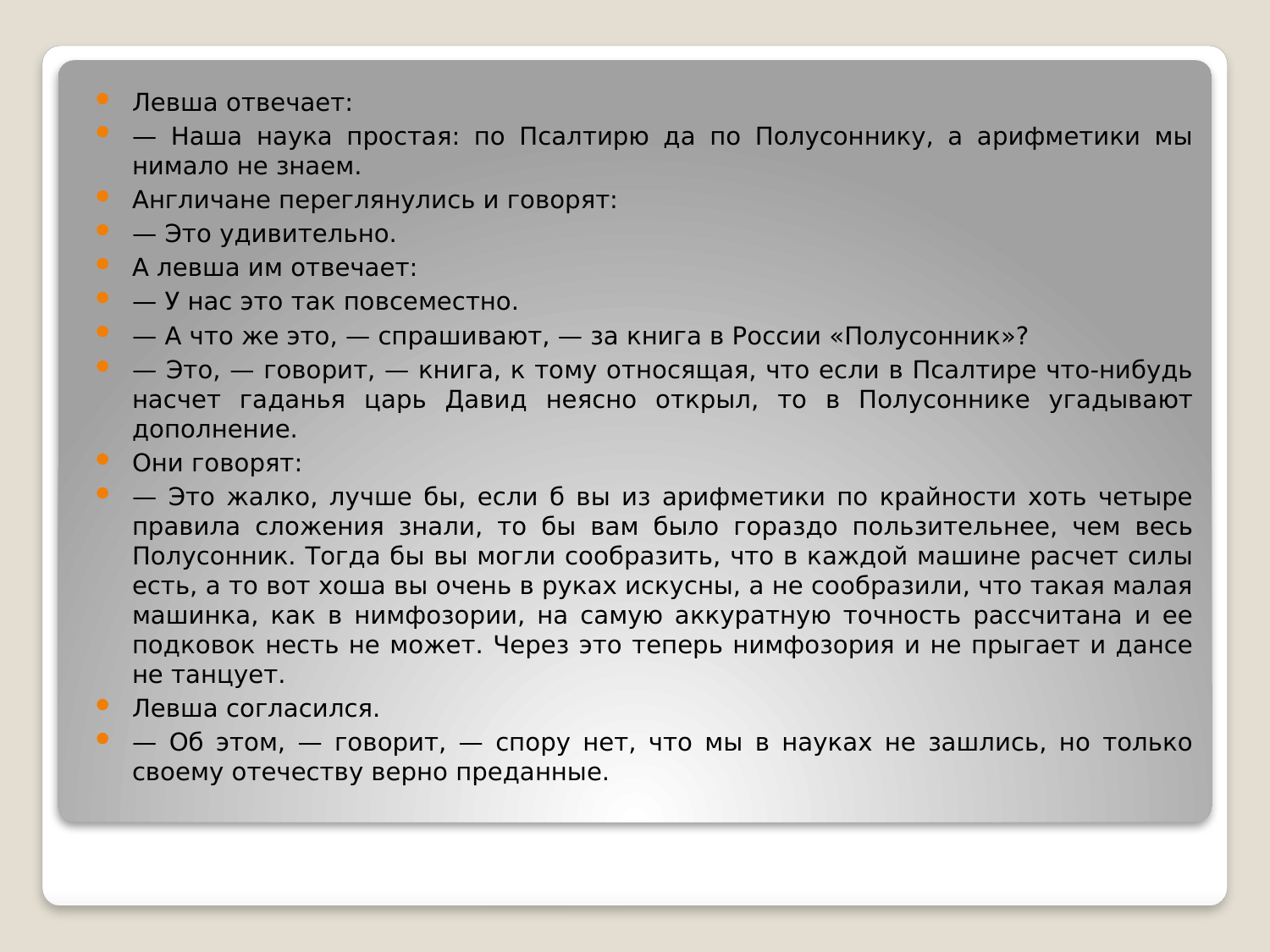

Левша отвечает:
— Наша наука простая: по Псалтирю да по Полусоннику, а арифметики мы нимало не знаем.
Англичане переглянулись и говорят:
— Это удивительно.
А левша им отвечает:
— У нас это так повсеместно.
— А что же это, — спрашивают, — за книга в России «Полусонник»?
— Это, — говорит, — книга, к тому относящая, что если в Псалтире что-нибудь насчет гаданья царь Давид неясно открыл, то в Полусоннике угадывают дополнение.
Они говорят:
— Это жалко, лучше бы, если б вы из арифметики по крайности хоть четыре правила сложения знали, то бы вам было гораздо пользительнее, чем весь Полусонник. Тогда бы вы могли сообразить, что в каждой машине расчет силы есть, а то вот хоша вы очень в руках искусны, а не сообразили, что такая малая машинка, как в нимфозории, на самую аккуратную точность рассчитана и ее подковок несть не может. Через это теперь нимфозория и не прыгает и дансе не танцует.
Левша согласился.
— Об этом, — говорит, — спору нет, что мы в науках не зашлись, но только своему отечеству верно преданные.
#